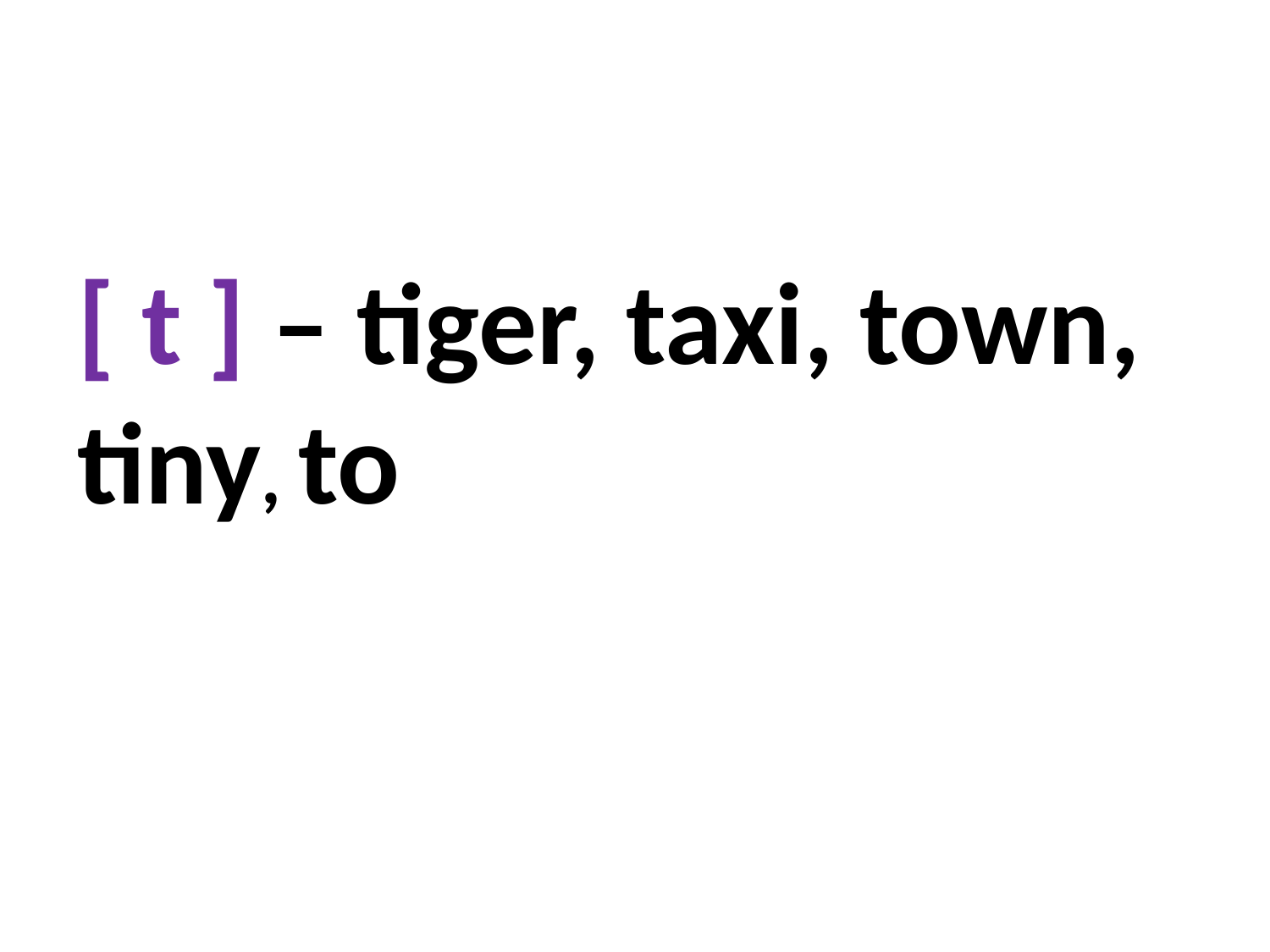

# [ t ] – tiger, taxi, town, tiny, to